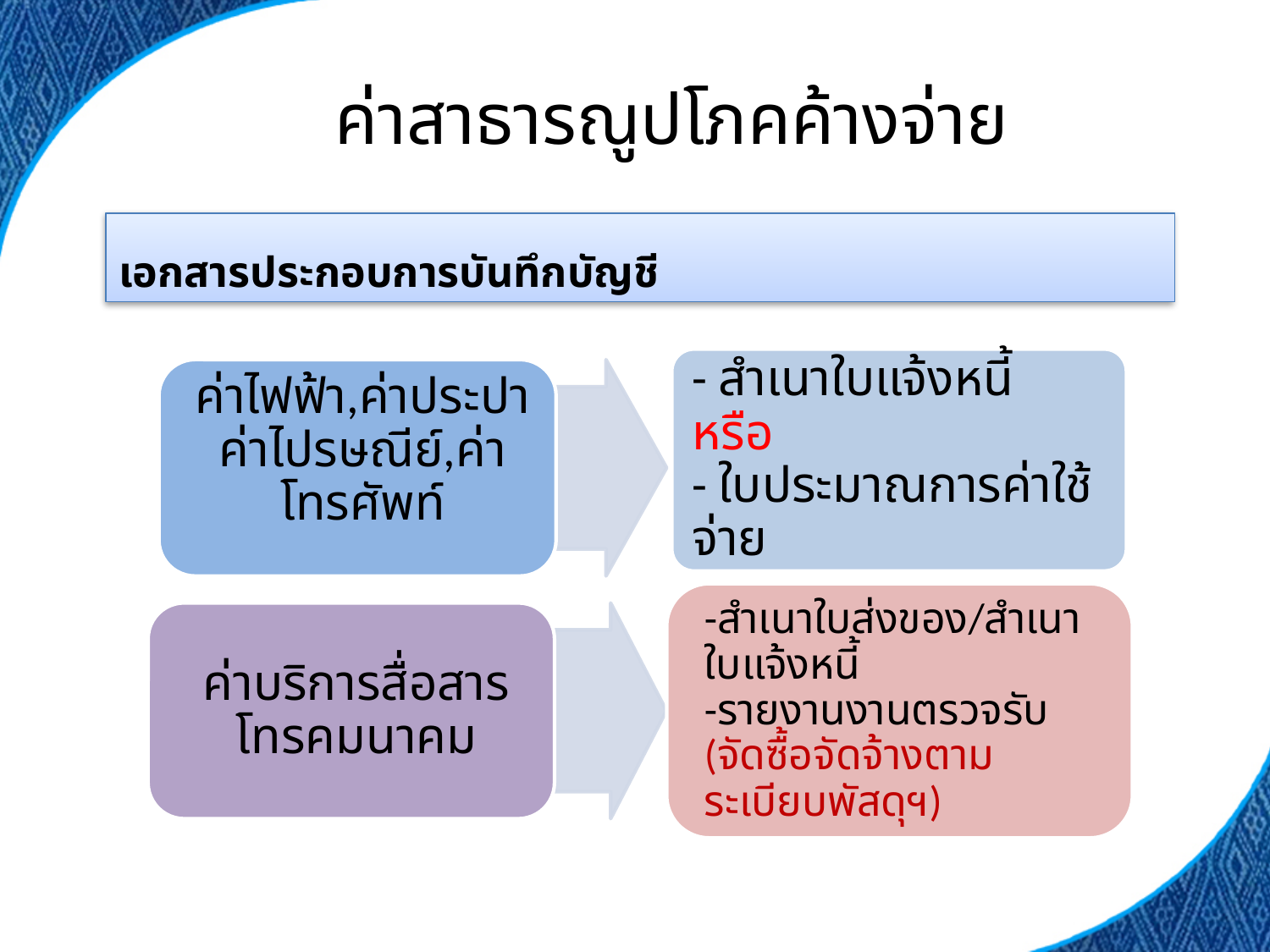

# ค่าสาธารณูปโภคค้างจ่าย
เอกสารประกอบการบันทึกบัญชี
- สำเนาใบแจ้งหนี้  หรือ
- ใบประมาณการค่าใช้จ่าย
ค่าไฟฟ้า,ค่าประปา
ค่าไปรษณีย์,ค่าโทรศัพท์

-สำเนาใบส่งของ/สำเนาใบแจ้งหนี้
-รายงานงานตรวจรับ
(จัดซื้อจัดจ้างตามระเบียบพัสดุฯ)
ค่าบริการสื่อสารโทรคมนาคม